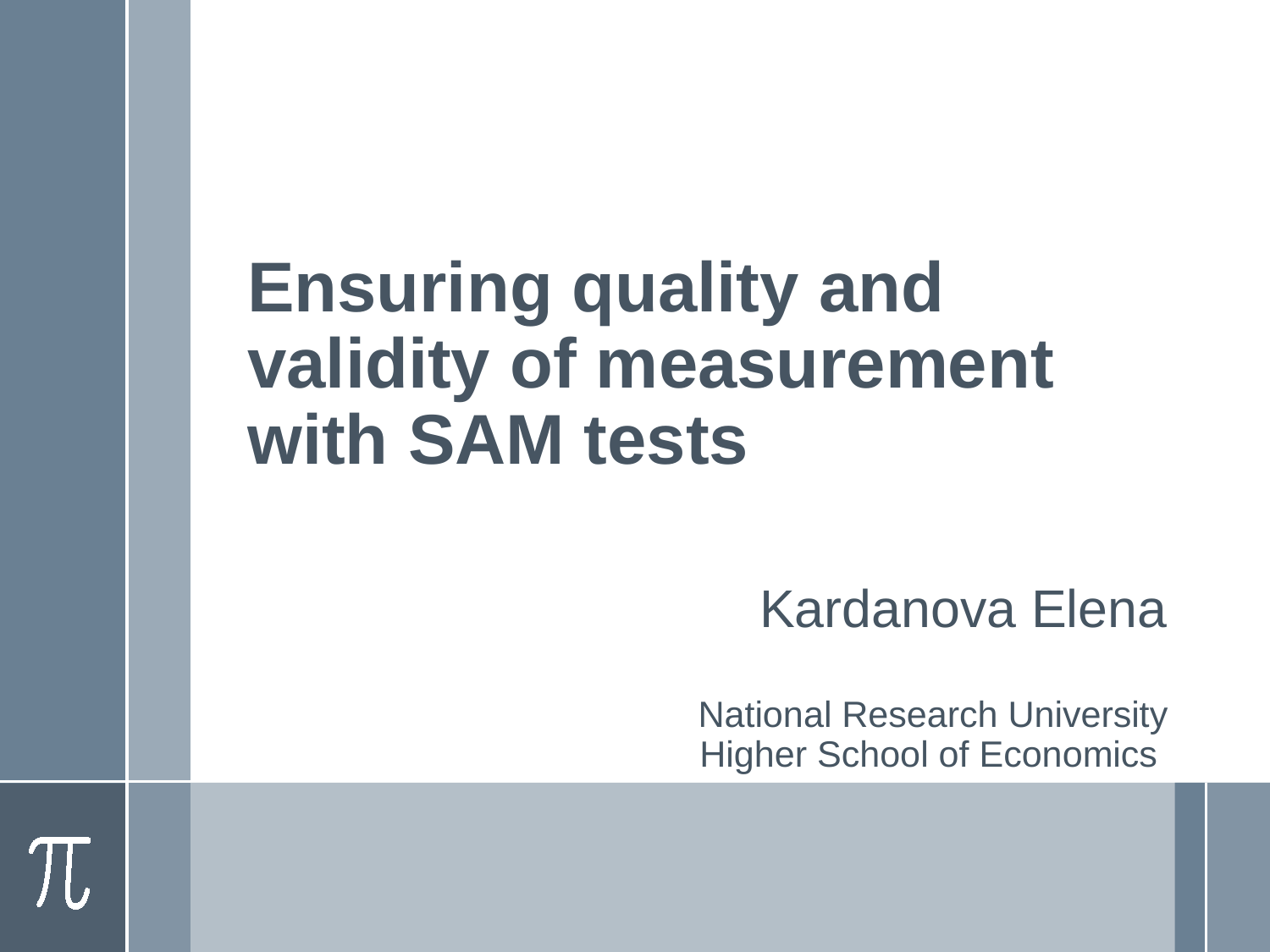

# Ensuring quality and validity of measurement with SAM tests
Kardanova Elena

National Research University
 Higher School of Economics